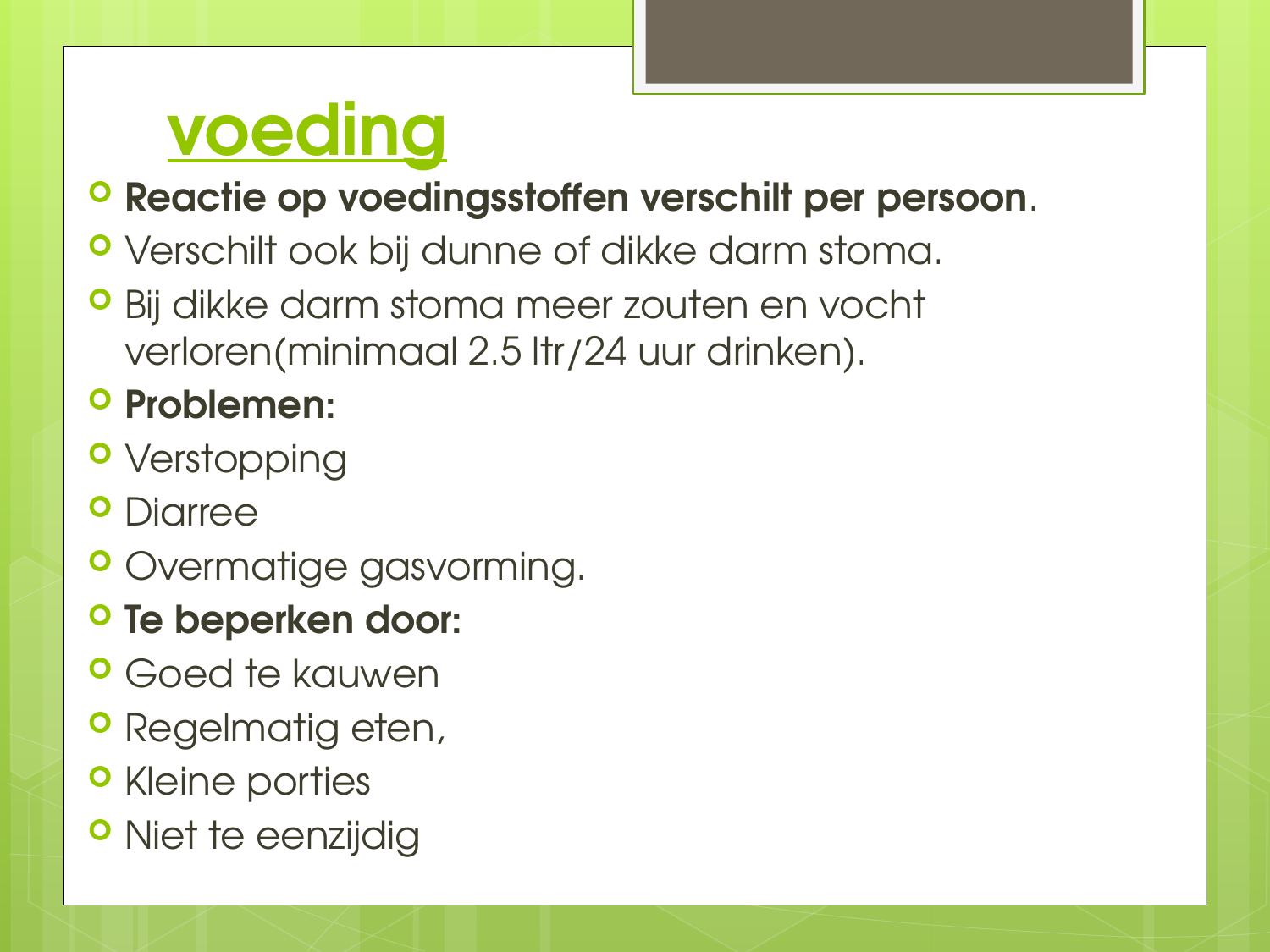

# voeding
Reactie op voedingsstoffen verschilt per persoon.
Verschilt ook bij dunne of dikke darm stoma.
Bij dikke darm stoma meer zouten en vocht verloren(minimaal 2.5 ltr/24 uur drinken).
Problemen:
Verstopping
Diarree
Overmatige gasvorming.
Te beperken door:
Goed te kauwen
Regelmatig eten,
Kleine porties
Niet te eenzijdig